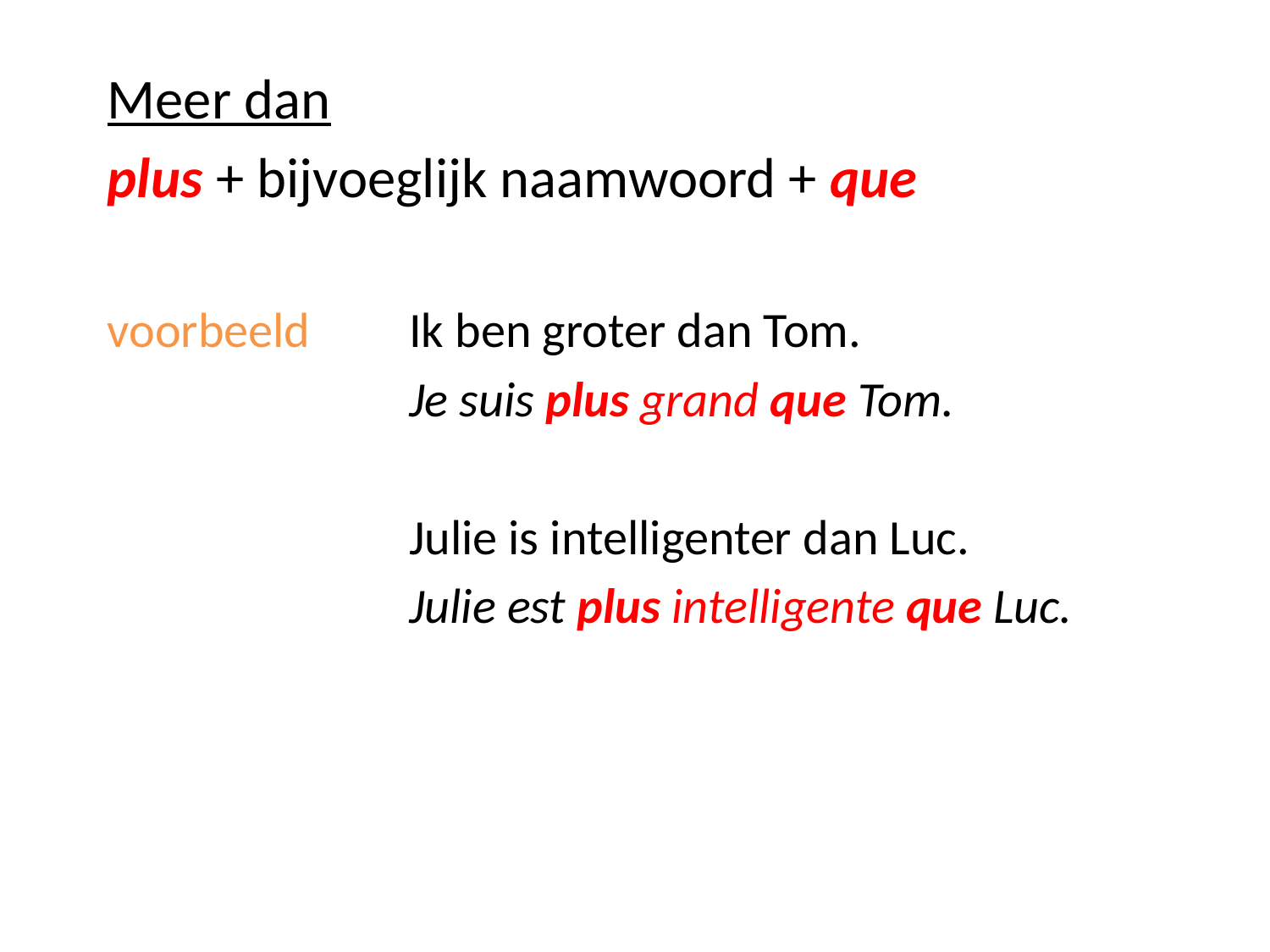

Meer dan
plus + bijvoeglijk naamwoord + que

voorbeeld	Ik ben groter dan Tom.
			Je suis plus grand que Tom.

			Julie is intelligenter dan Luc.
			Julie est plus intelligente que Luc.